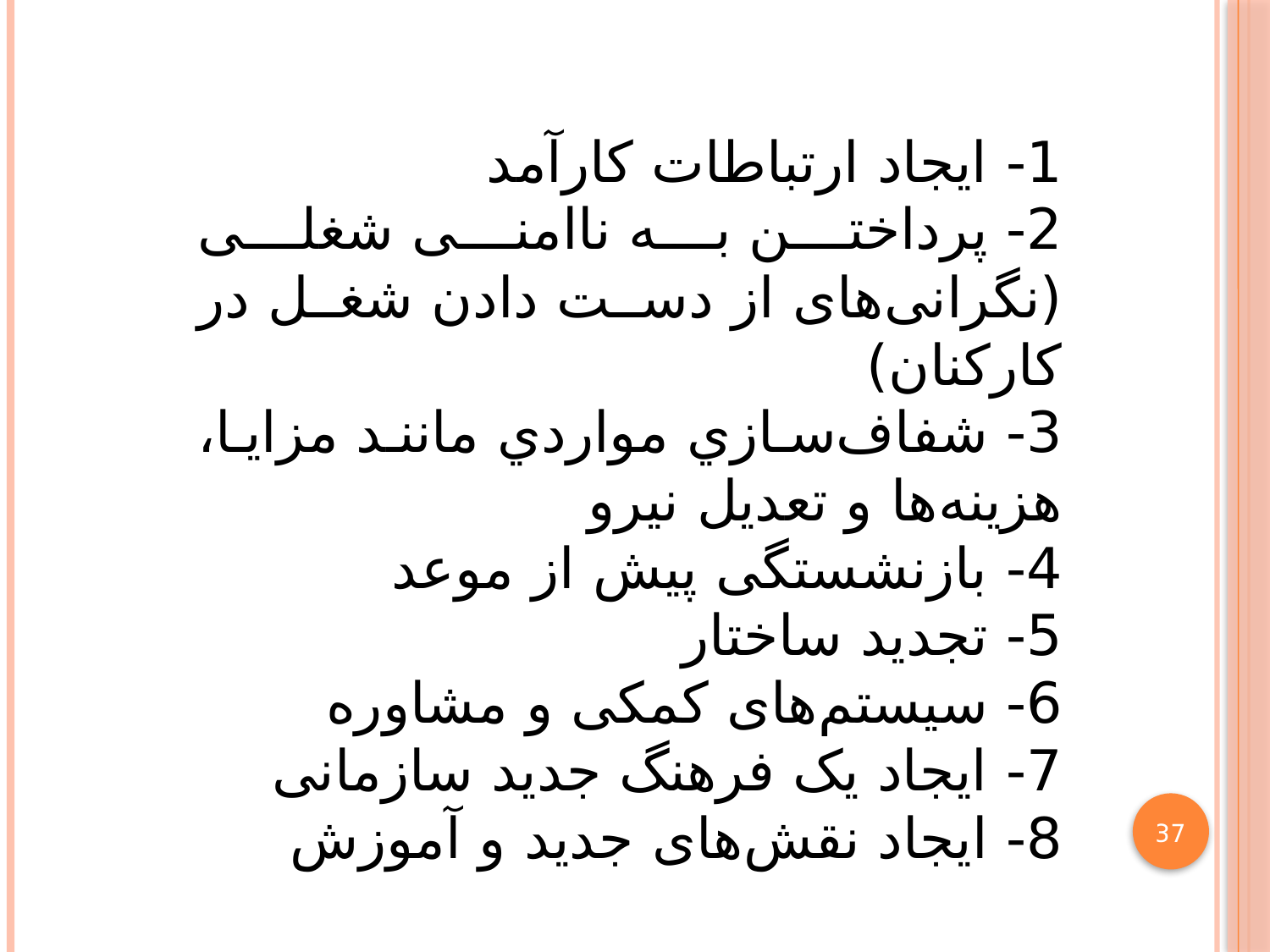

1- ایجاد ارتباطات کارآمد
2- پرداختن به ناامنی شغلی (نگرانی‌های از دست دادن شغل در کارکنان)
3- شفاف‌سازي مواردي مانند مزایا، هزینه‌ها و تعدیل نیرو
4- بازنشستگی پیش از موعد
5- تجدید ساختار
6- سیستم‌های کمکی و مشاوره
7- ایجاد یک فرهنگ جدید سازمانی
8- ایجاد نقش‌های جدید و آموزش

37